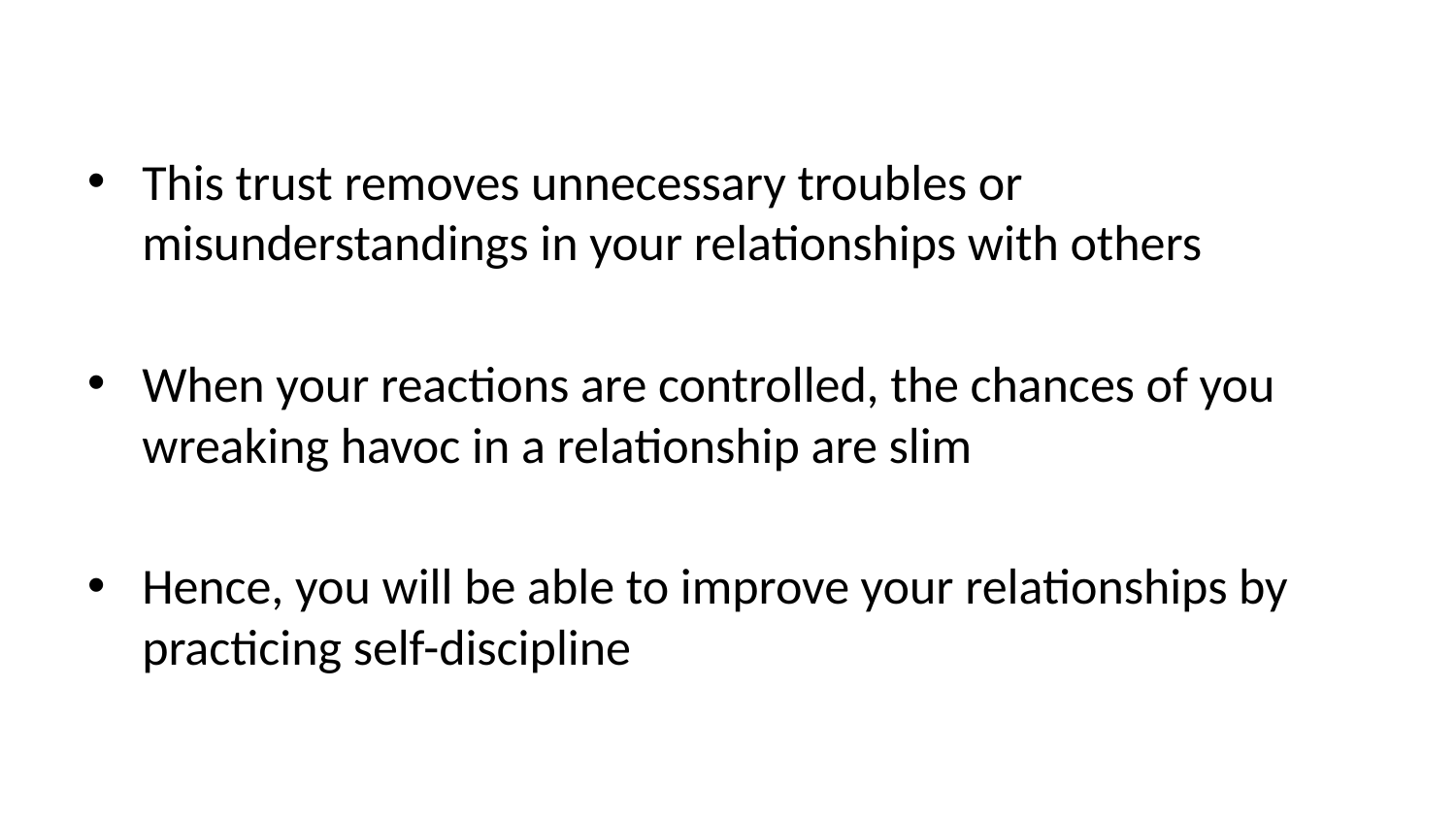

This trust removes unnecessary troubles or misunderstandings in your relationships with others

When your reactions are controlled, the chances of you wreaking havoc in a relationship are slim

Hence, you will be able to improve your relationships by practicing self-discipline